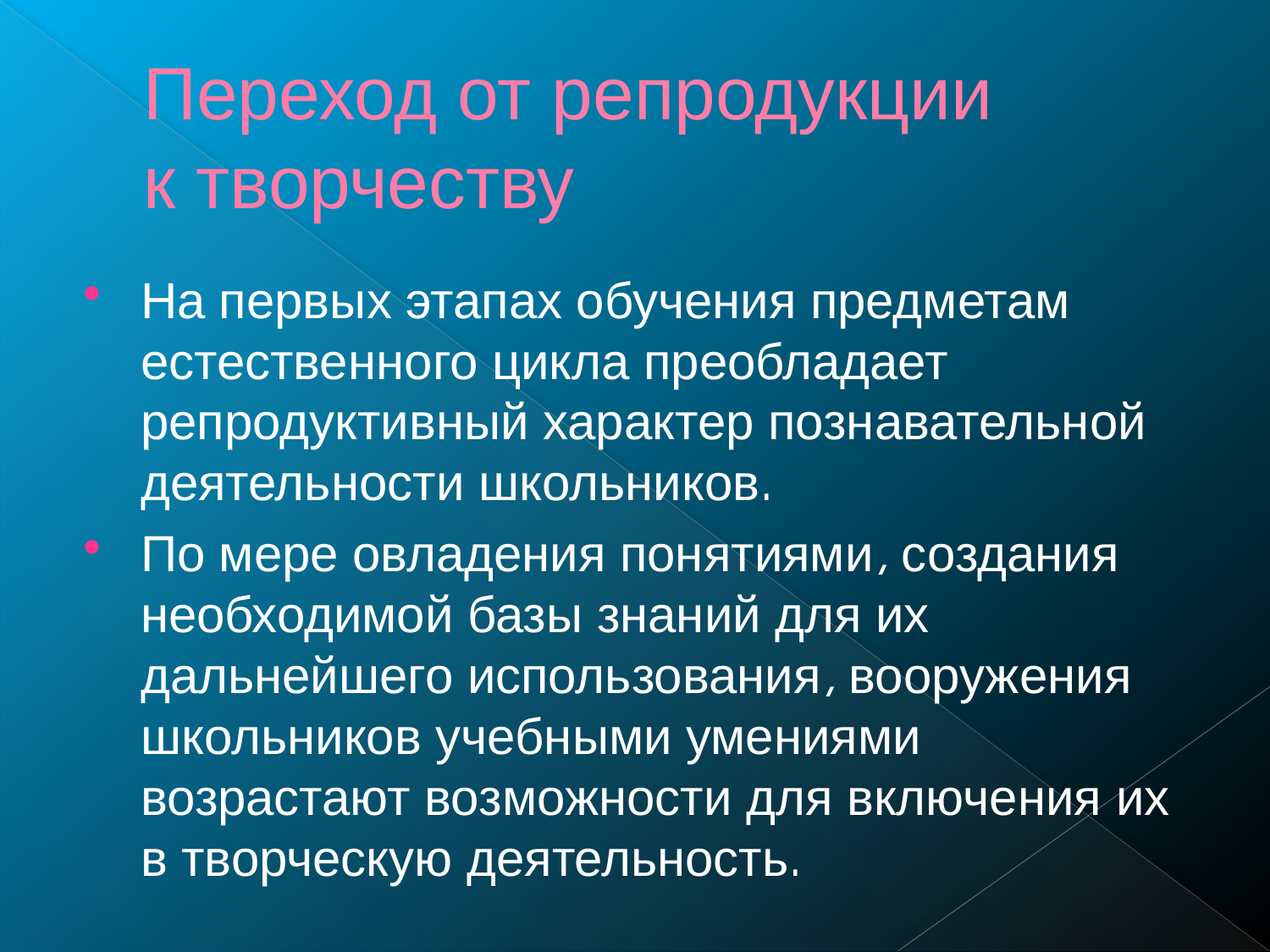

# Переход от репродукции к творчеству
На первых этапах обучения предметам естественного цикла преобладает репродуктивный характер познавательной деятельности школьников.
По мере овладения понятиями, создания необходимой базы знаний для их дальнейшего использования, вооружения школьников учебными умениями возрастают возможности для включения их в творческую деятельность.